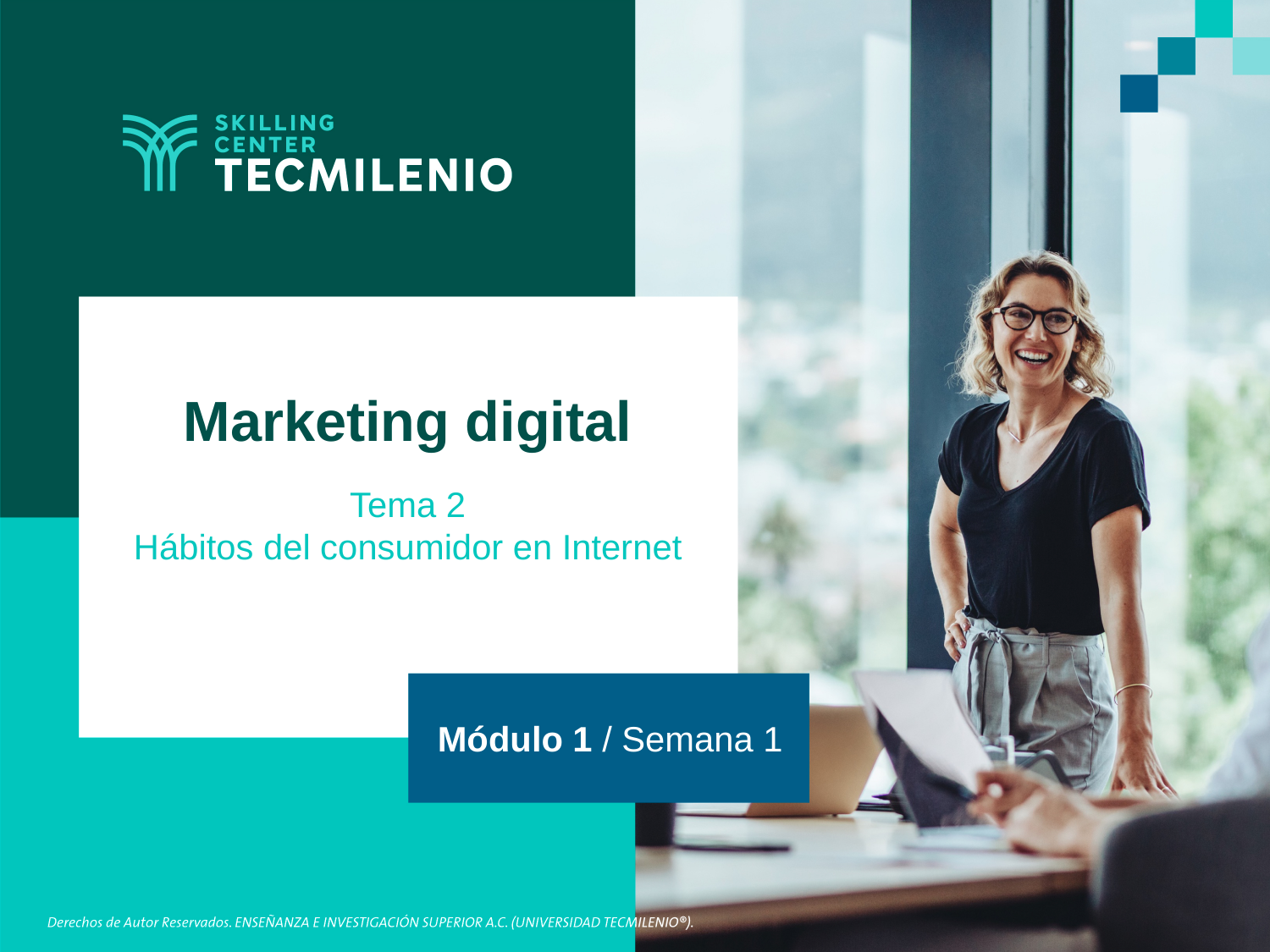

Marketing digital
Tema 2
Hábitos del consumidor en Internet
Módulo 1 / Semana 1